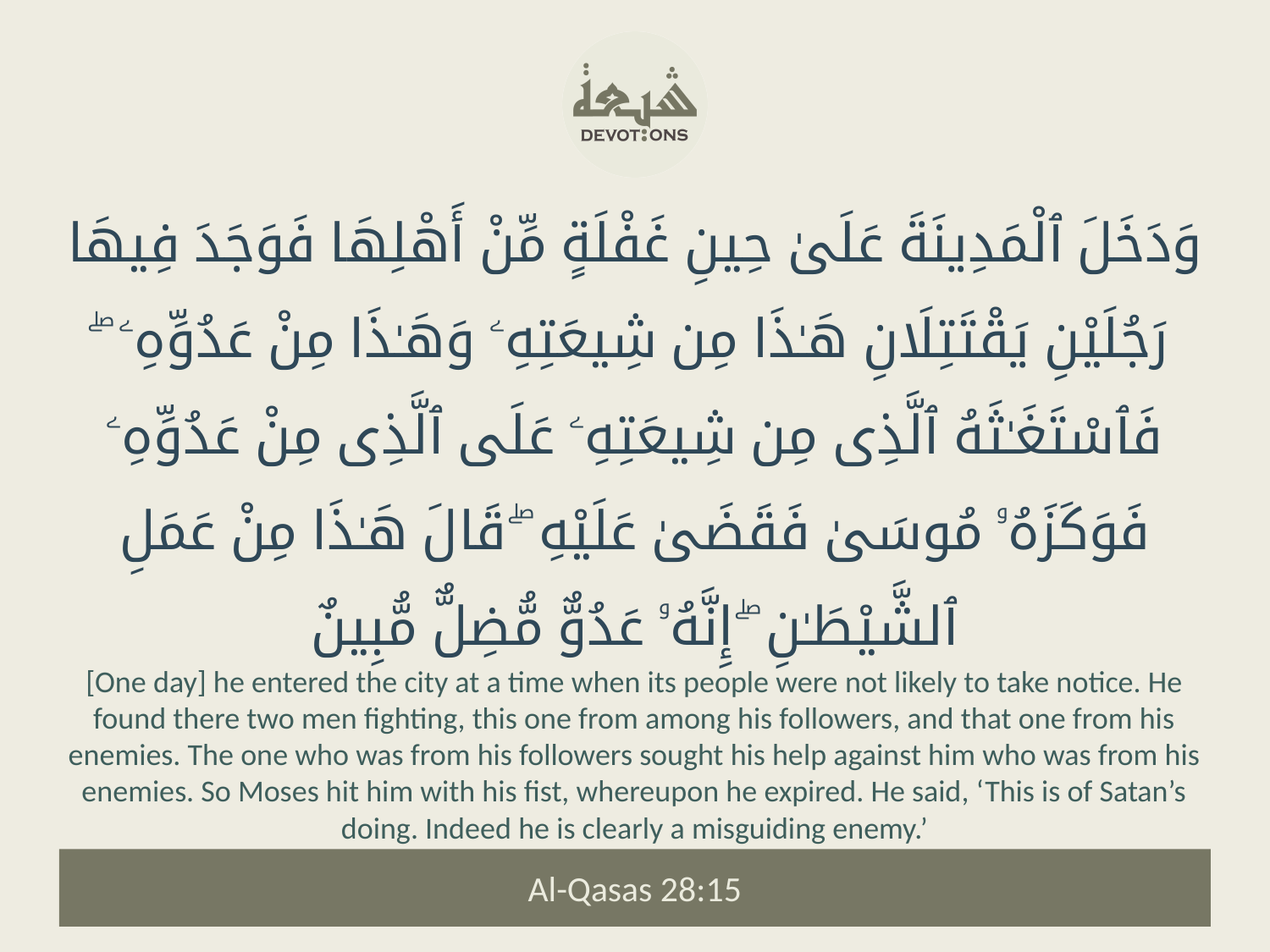

وَدَخَلَ ٱلْمَدِينَةَ عَلَىٰ حِينِ غَفْلَةٍ مِّنْ أَهْلِهَا فَوَجَدَ فِيهَا رَجُلَيْنِ يَقْتَتِلَانِ هَـٰذَا مِن شِيعَتِهِۦ وَهَـٰذَا مِنْ عَدُوِّهِۦ ۖ فَٱسْتَغَـٰثَهُ ٱلَّذِى مِن شِيعَتِهِۦ عَلَى ٱلَّذِى مِنْ عَدُوِّهِۦ فَوَكَزَهُۥ مُوسَىٰ فَقَضَىٰ عَلَيْهِ ۖ قَالَ هَـٰذَا مِنْ عَمَلِ ٱلشَّيْطَـٰنِ ۖ إِنَّهُۥ عَدُوٌّ مُّضِلٌّ مُّبِينٌ
[One day] he entered the city at a time when its people were not likely to take notice. He found there two men fighting, this one from among his followers, and that one from his enemies. The one who was from his followers sought his help against him who was from his enemies. So Moses hit him with his fist, whereupon he expired. He said, ‘This is of Satan’s doing. Indeed he is clearly a misguiding enemy.’
Al-Qasas 28:15